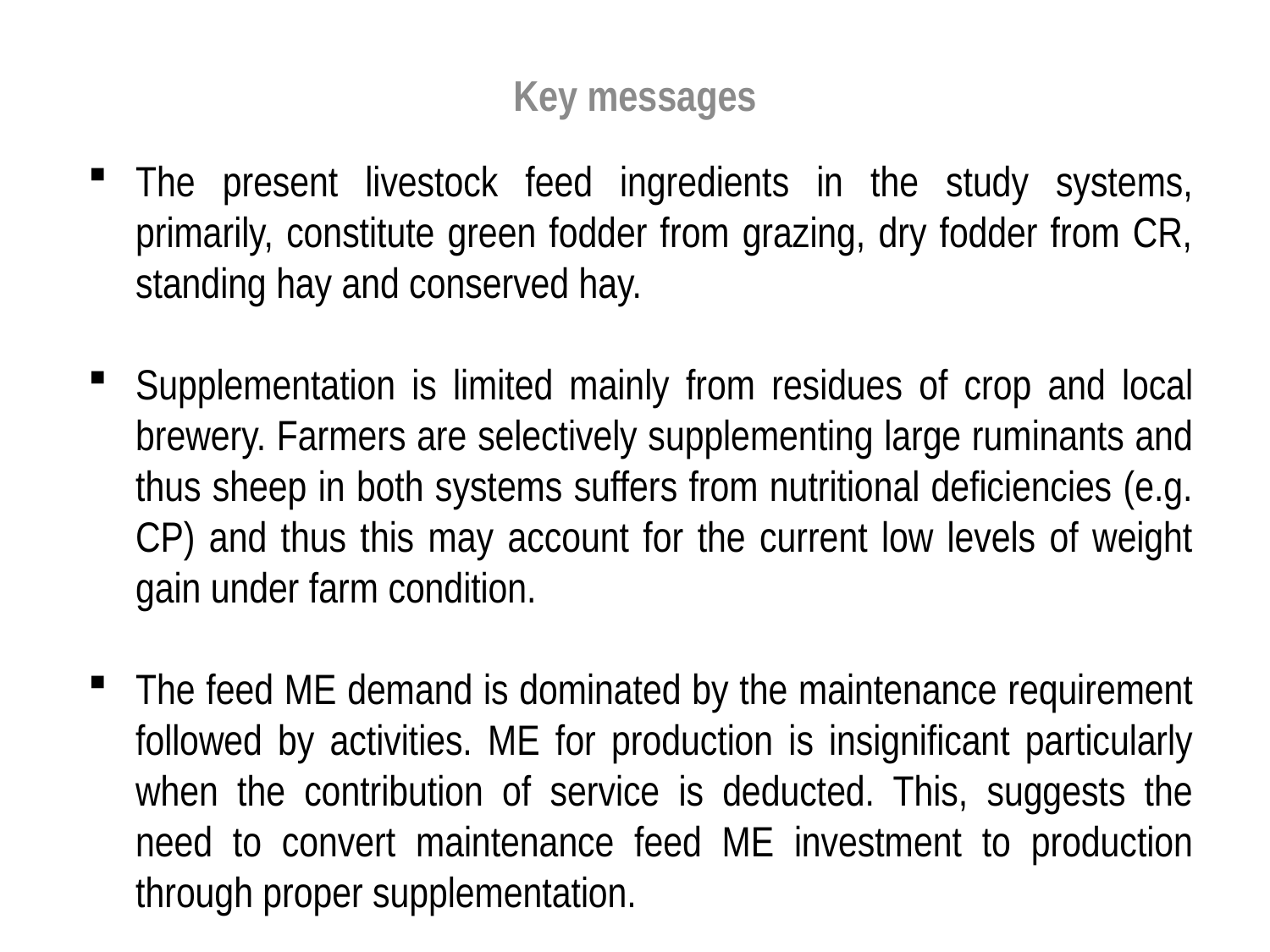

Key messages

The present livestock feed ingredients in the study systems, primarily, constitute green fodder from grazing, dry fodder from CR, standing hay and conserved hay.

Supplementation is limited mainly from residues of crop and local brewery. Farmers are selectively supplementing large ruminants and thus sheep in both systems suffers from nutritional deficiencies (e.g. CP) and thus this may account for the current low levels of weight gain under farm condition.

The feed ME demand is dominated by the maintenance requirement followed by activities. ME for production is insignificant particularly when the contribution of service is deducted. This, suggests the need to convert maintenance feed ME investment to production through proper supplementation.